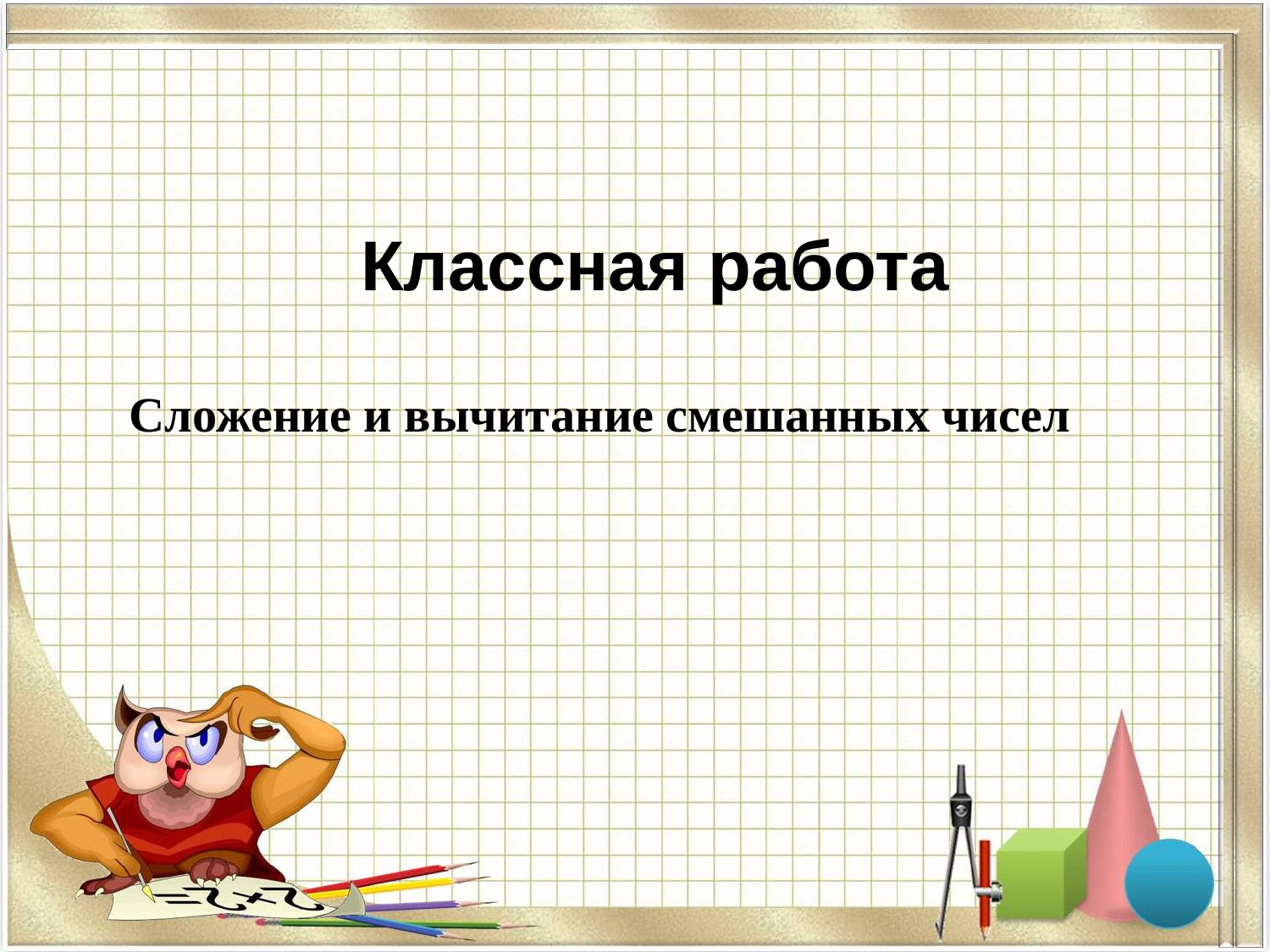

Классная работа
Сложение и вычитание смешанных чисел